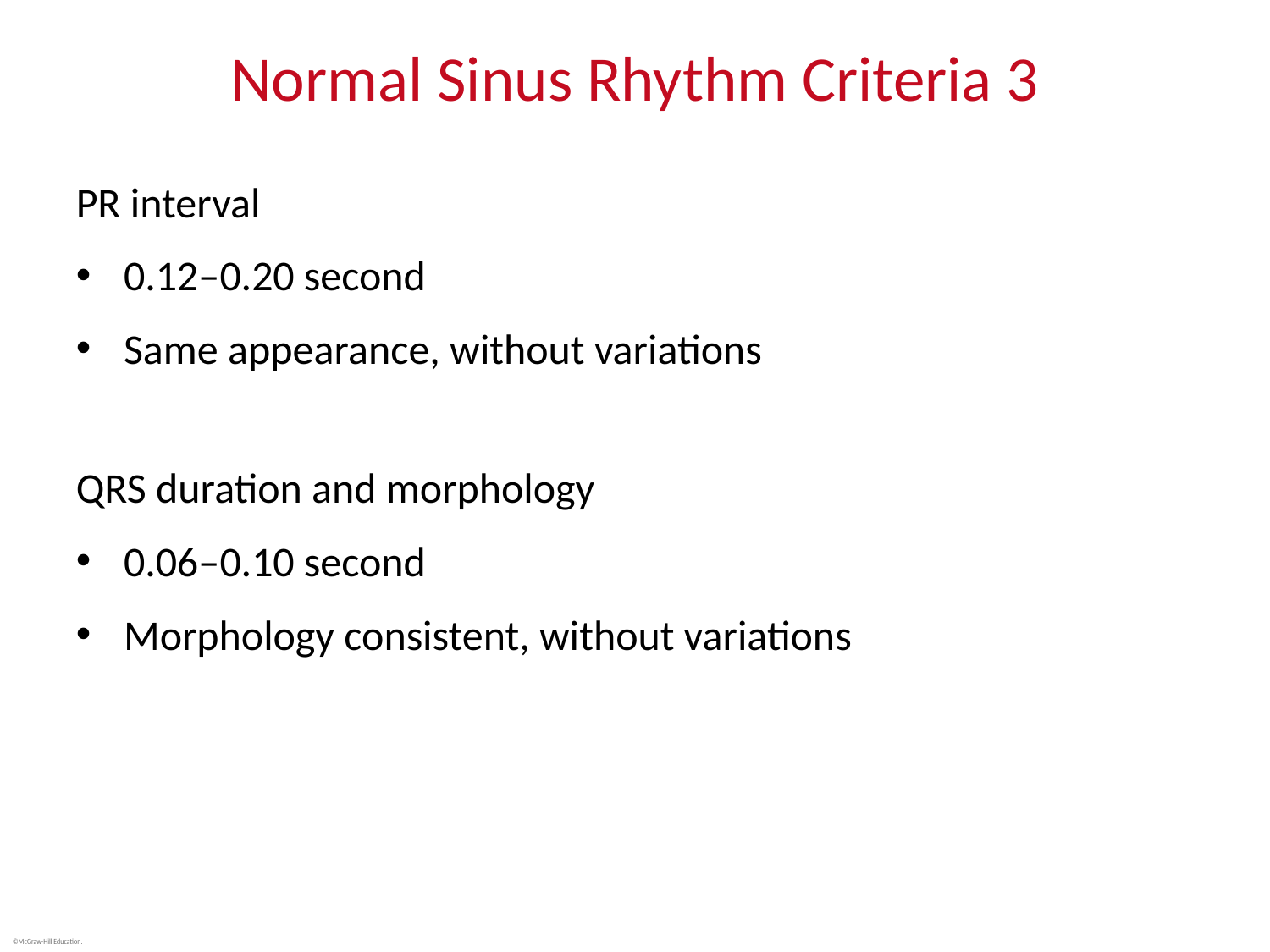

# Normal Sinus Rhythm Criteria 3 2
PR interval
0.12‒0.20 second
Same appearance, without variations
QRS duration and morphology
0.06‒0.10 second
Morphology consistent, without variations